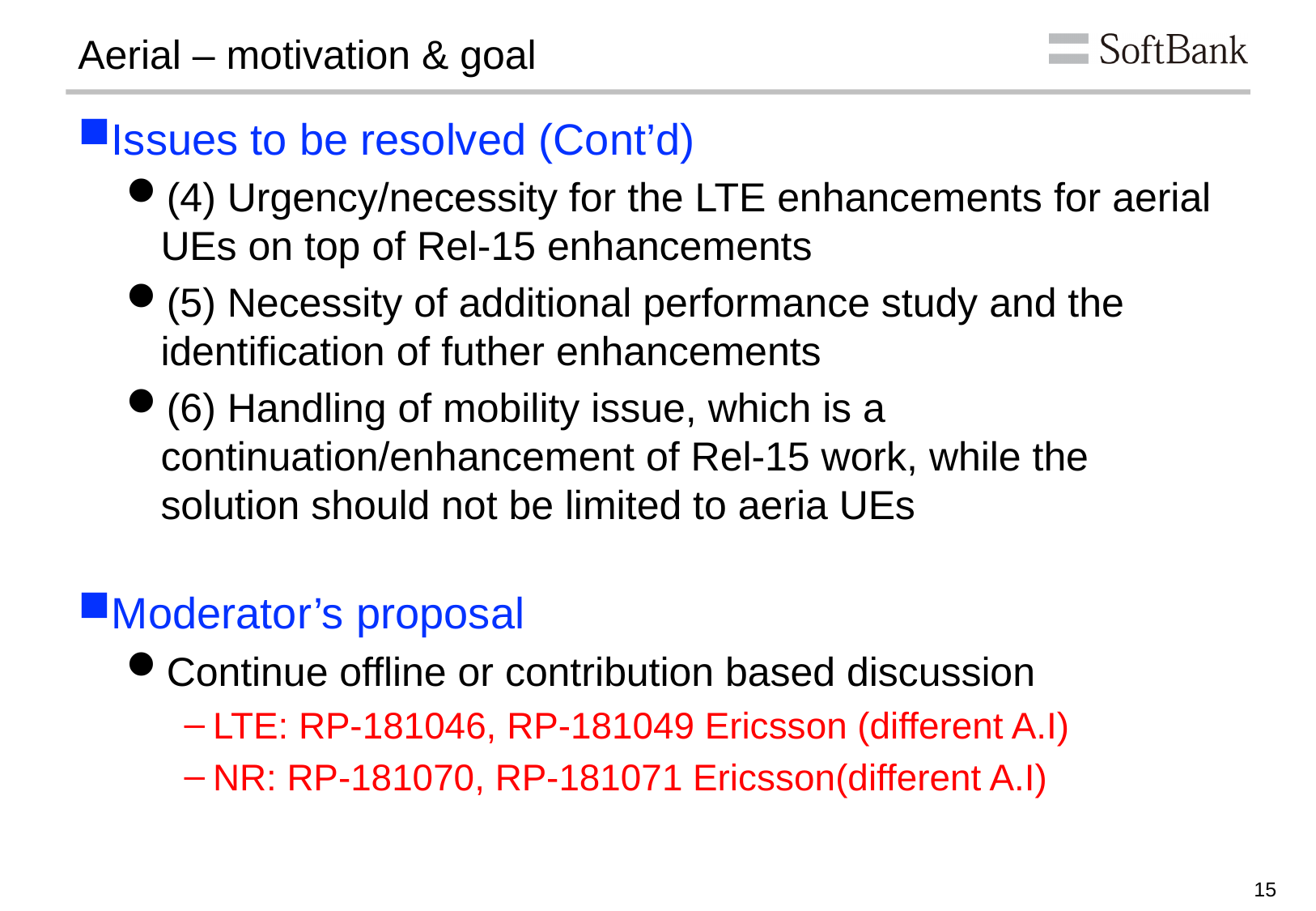

# Aerial – motivation & goal
Issues to be resolved (Cont’d)
(4) Urgency/necessity for the LTE enhancements for aerial UEs on top of Rel-15 enhancements
(5) Necessity of additional performance study and the identification of futher enhancements
(6) Handling of mobility issue, which is a continuation/enhancement of Rel-15 work, while the solution should not be limited to aeria UEs

Moderator’s proposal
Continue offline or contribution based discussion
LTE: RP-181046, RP-181049 Ericsson (different A.I)
NR: RP-181070, RP-181071 Ericsson(different A.I)